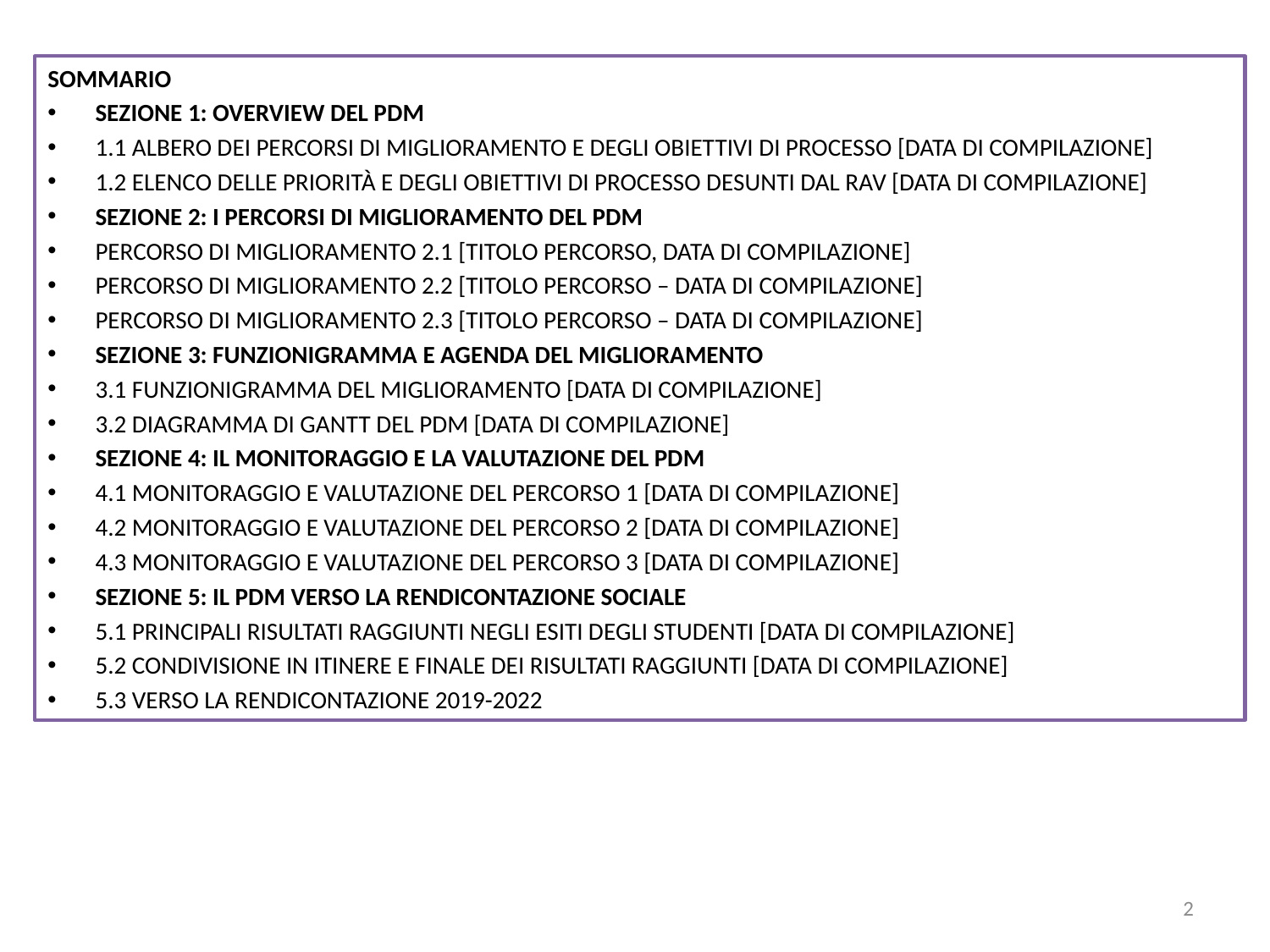

SOMMARIO
Sezione 1: Overview del PdM
1.1 Albero dei percorsi di miglioramento e degli obiettivi di processo [data di compilazione]
1.2 Elenco delle priorità e degli obiettivi di processo desunti dal RAV [data di compilazione]
Sezione 2: I percorsi di miglioramento del PdM
Percorso di miglioramento 2.1 [titolo percorso, data di compilazione]
Percorso di miglioramento 2.2 [titolo percorso – data di compilazione]
Percorso di miglioramento 2.3 [titolo percorso – data di compilazione]
Sezione 3: Funzionigramma e agenda del miglioramento
3.1 Funzionigramma del miglioramento [data di compilazione]
3.2 Diagramma di Gantt del PdM [data di compilazione]
Sezione 4: Il monitoraggio e la valutazione del PdM
4.1 Monitoraggio e valutazione del percorso 1 [data di compilazione]
4.2 Monitoraggio e valutazione del percorso 2 [data di compilazione]
4.3 Monitoraggio e valutazione del percorso 3 [data di compilazione]
Sezione 5: Il PdM verso la Rendicontazione sociale
5.1 Principali risultati raggiunti negli esiti degli studenti [data di compilazione]
5.2 Condivisione in itinere e finale dei risultati raggiunti [data di compilazione]
5.3 Verso la rendicontazione 2019-2022
2